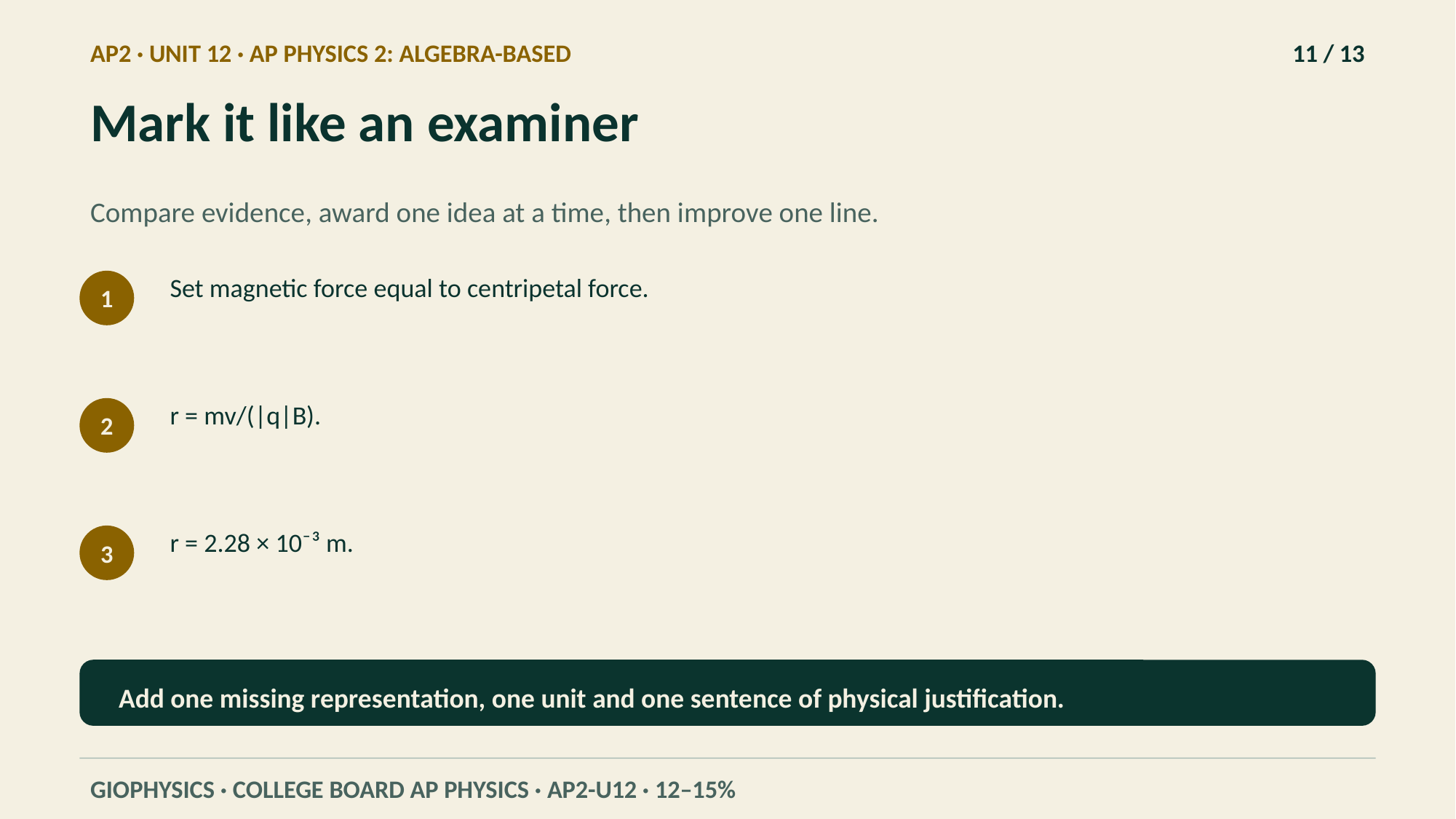

AP2 · UNIT 12 · AP PHYSICS 2: ALGEBRA-BASED
11 / 13
Mark it like an examiner
Compare evidence, award one idea at a time, then improve one line.
Set magnetic force equal to centripetal force.

1
r = mv/(|q|B).

2
r = 2.28 × 10⁻³ m.

3

Add one missing representation, one unit and one sentence of physical justification.

GIOPHYSICS · COLLEGE BOARD AP PHYSICS · AP2-U12 · 12–15%